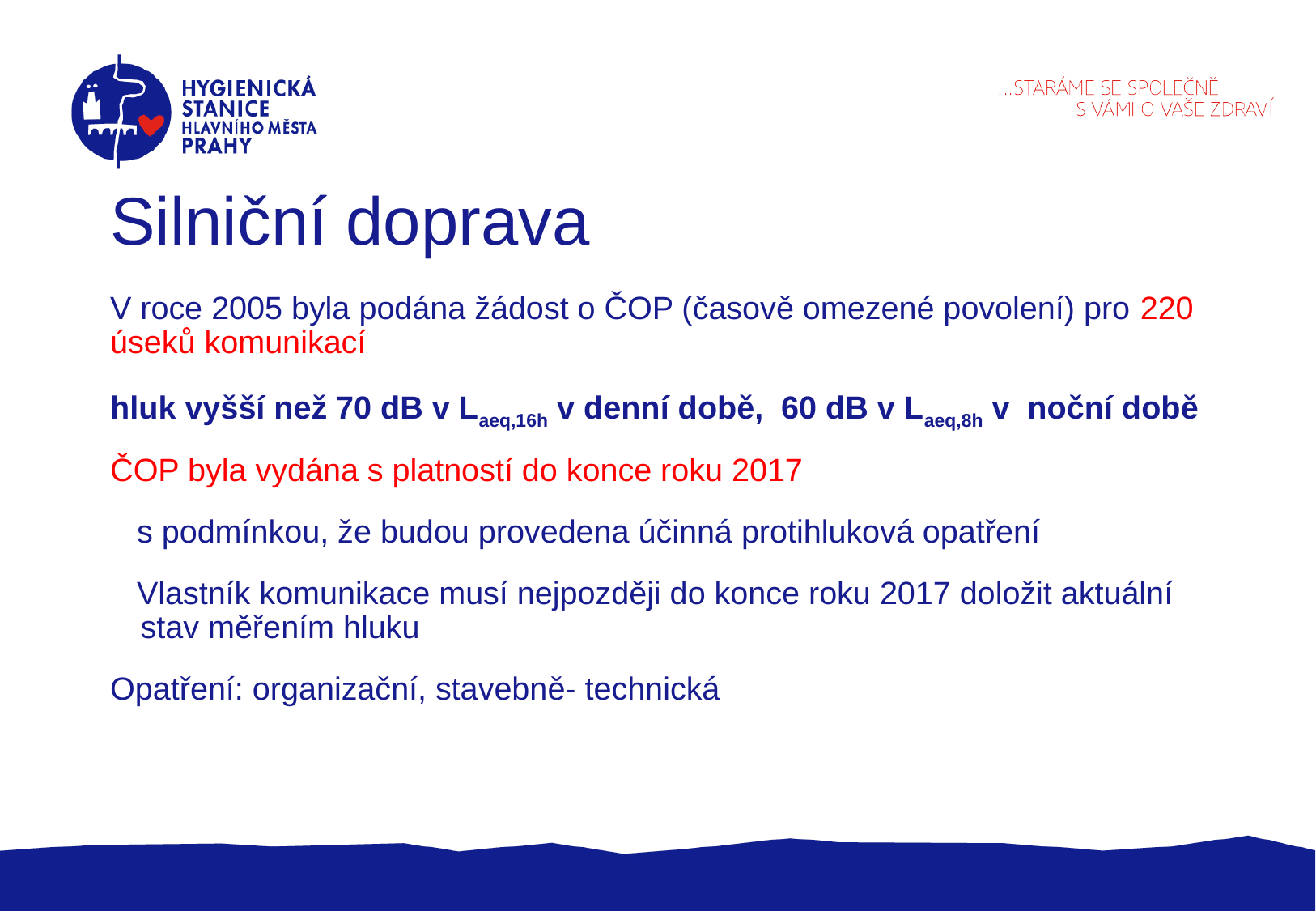

# Silniční doprava
V roce 2005 byla podána žádost o ČOP (časově omezené povolení) pro 220 úseků komunikací
hluk vyšší než 70 dB v Laeq,16h v denní době,  60 dB v Laeq,8h v  noční době
ČOP byla vydána s platností do konce roku 2017
   s podmínkou, že budou provedena účinná protihluková opatření
   Vlastník komunikace musí nejpozději do konce roku 2017 doložit aktuální stav měřením hluku
Opatření: organizační, stavebně- technická